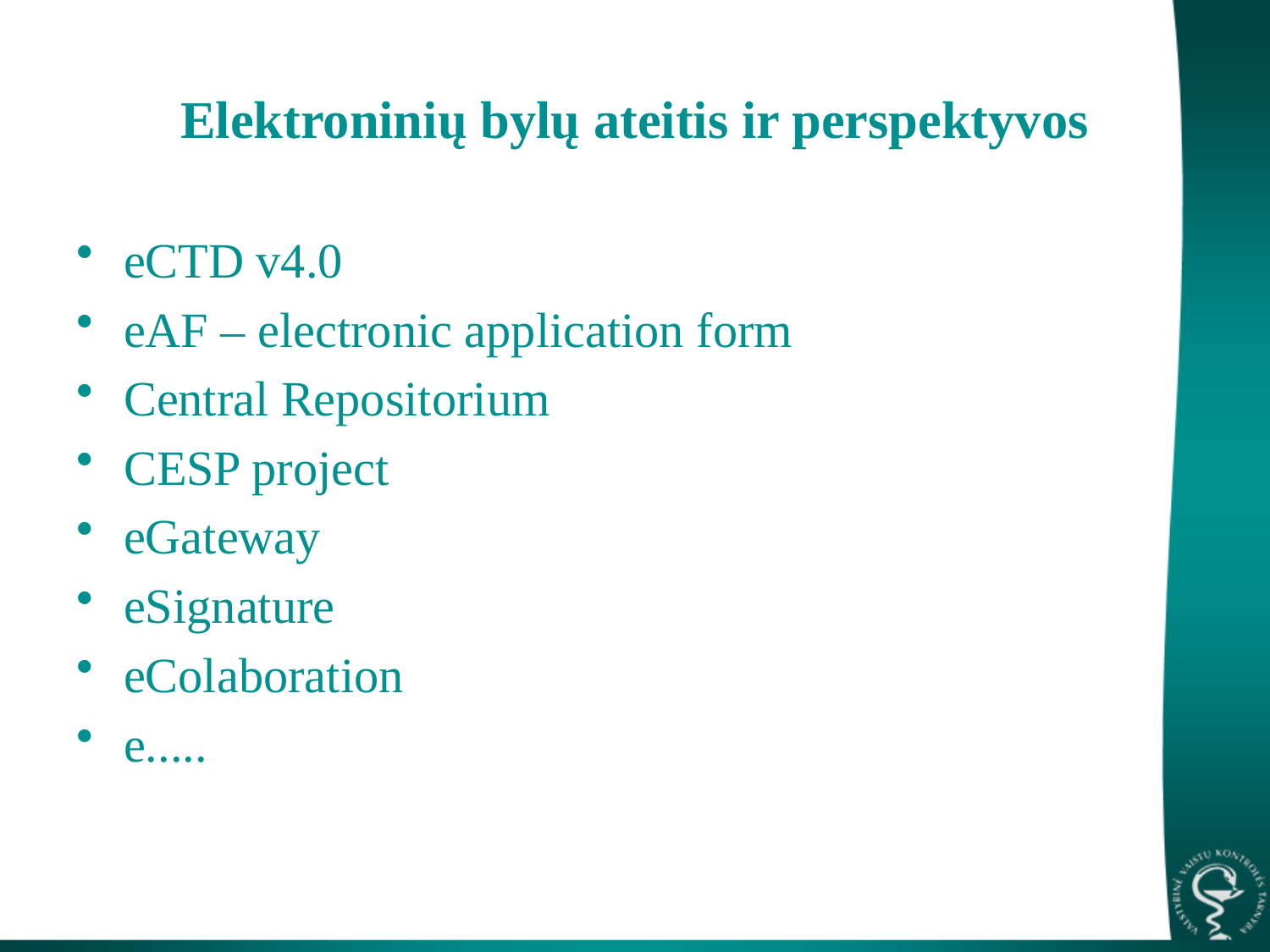

# Elektroninių bylų ateitis ir perspektyvos
eCTD v4.0
eAF – electronic application form
Central Repositorium
CESP project
eGateway
eSignature
eColaboration
e.....